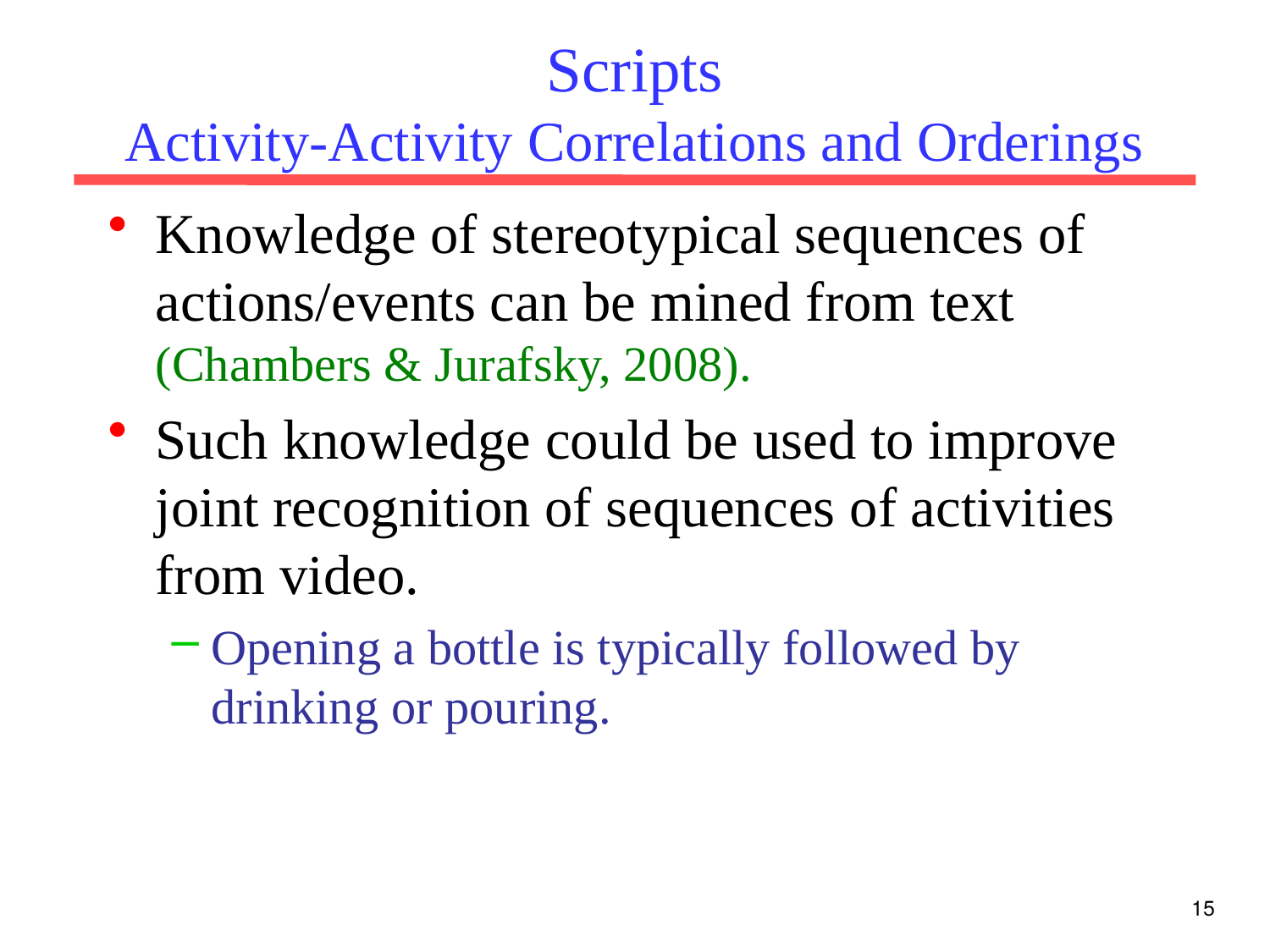

# Scripts Activity-Activity Correlations and Orderings
Knowledge of stereotypical sequences of actions/events can be mined from text (Chambers & Jurafsky, 2008).
Such knowledge could be used to improve joint recognition of sequences of activities from video.
Opening a bottle is typically followed by drinking or pouring.
15